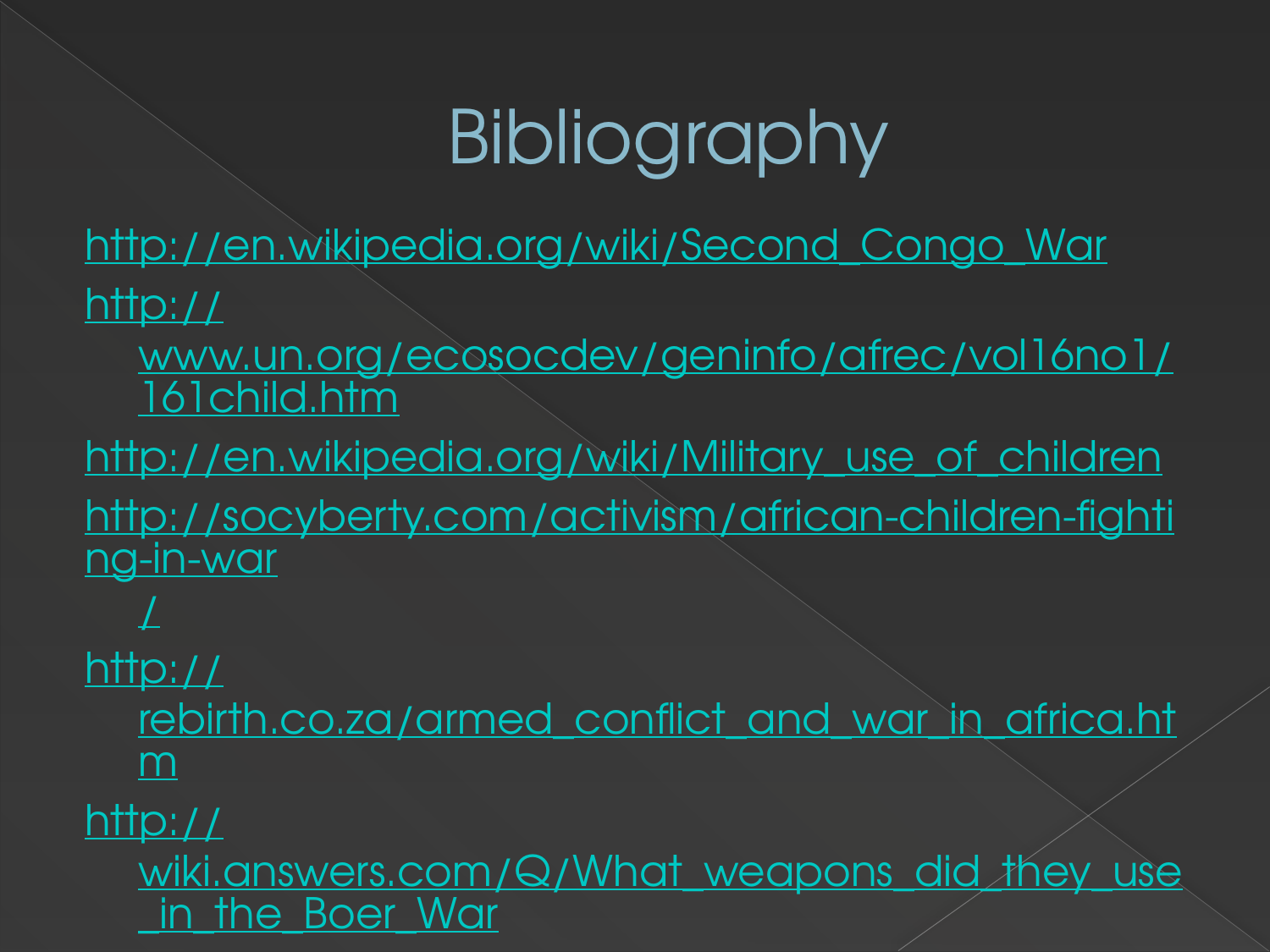

# Bibliography
http://en.wikipedia.org/wiki/Second_Congo_War
http://www.un.org/ecosocdev/geninfo/afrec/vol16no1/161child.htm
http://en.wikipedia.org/wiki/Military_use_of_children
http://socyberty.com/activism/african-children-fighting-in-war/
http://rebirth.co.za/armed_conflict_and_war_in_africa.htm
http://wiki.answers.com/Q/What_weapons_did_they_use_in_the_Boer_War
http://africanculturalcenter.org/4_7wars.html